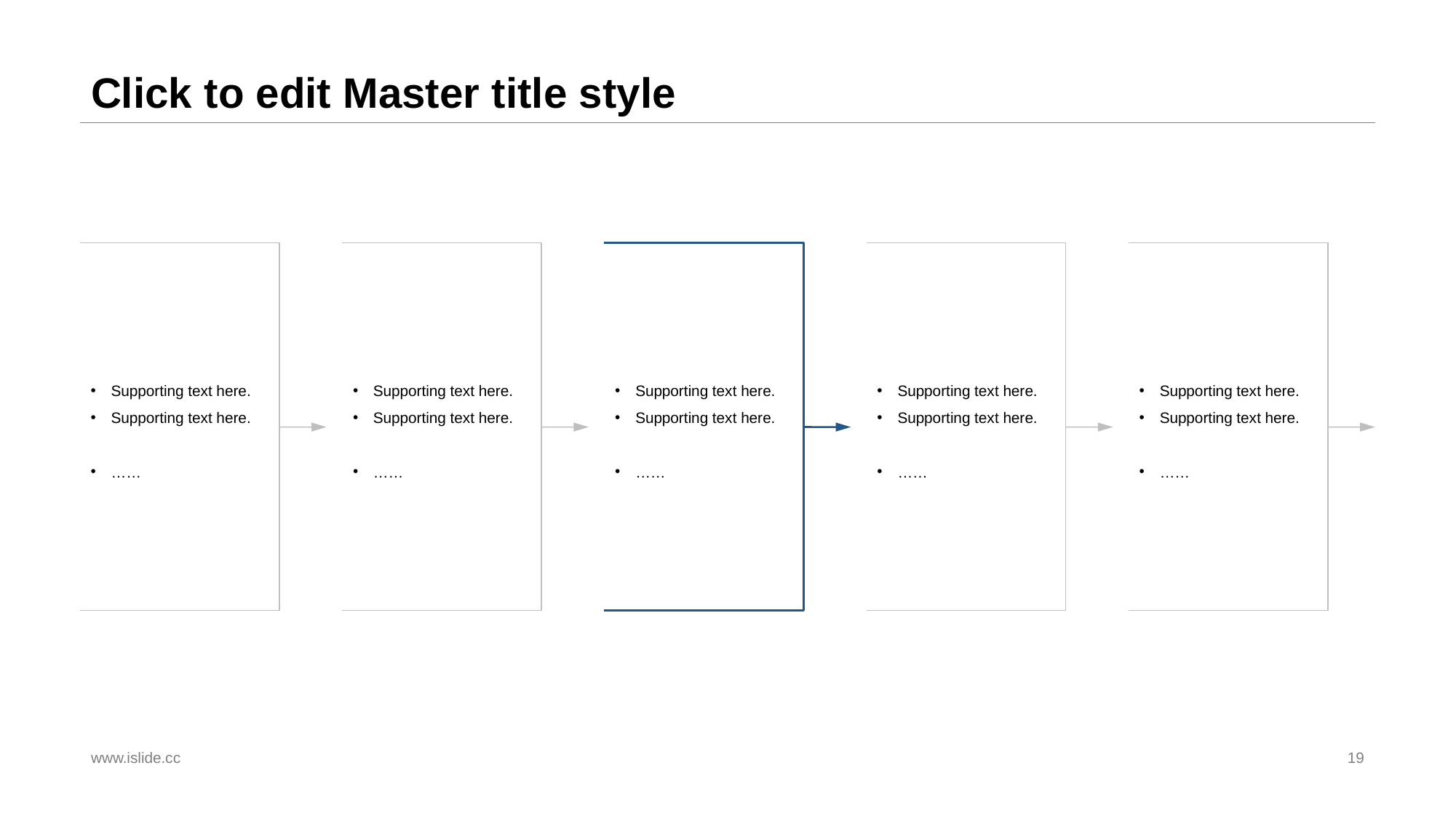

# Click to edit Master title style
Supporting text here.
Supporting text here.

……

Supporting text here.
Supporting text here.

……

Supporting text here.
Supporting text here.

……

Supporting text here.
Supporting text here.

……

Supporting text here.
Supporting text here.

……

www.islide.cc
19